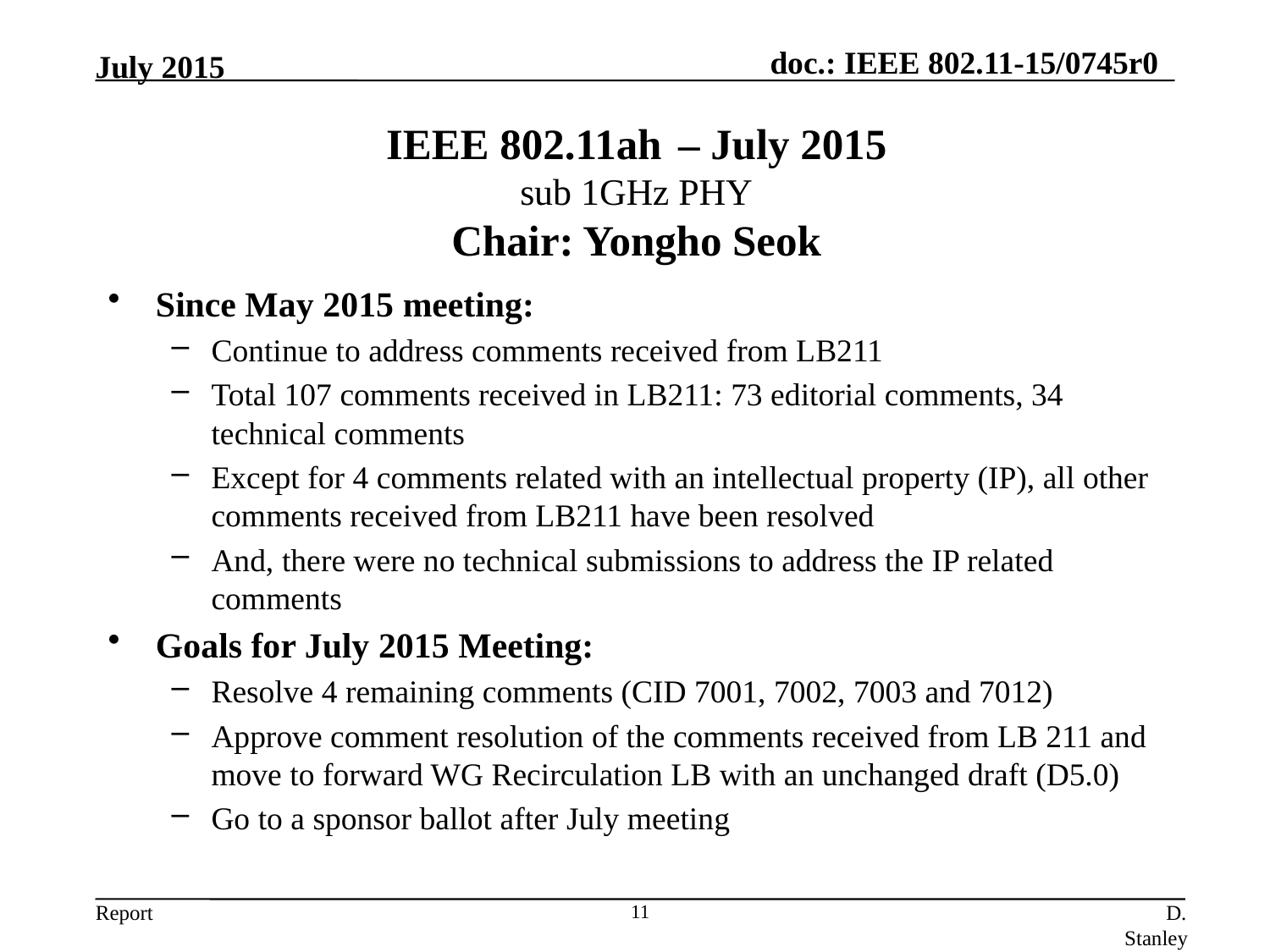

July 2015
# IEEE 802.11ah  – July 2015 sub 1GHz PHY Chair: Yongho Seok
Since May 2015 meeting:
Continue to address comments received from LB211
Total 107 comments received in LB211: 73 editorial comments, 34 technical comments
Except for 4 comments related with an intellectual property (IP), all other comments received from LB211 have been resolved
And, there were no technical submissions to address the IP related comments
Goals for July 2015 Meeting:
Resolve 4 remaining comments (CID 7001, 7002, 7003 and 7012)
Approve comment resolution of the comments received from LB 211 and move to forward WG Recirculation LB with an unchanged draft (D5.0)
Go to a sponsor ballot after July meeting

11
D. Stanley, HP-Aruba Networks